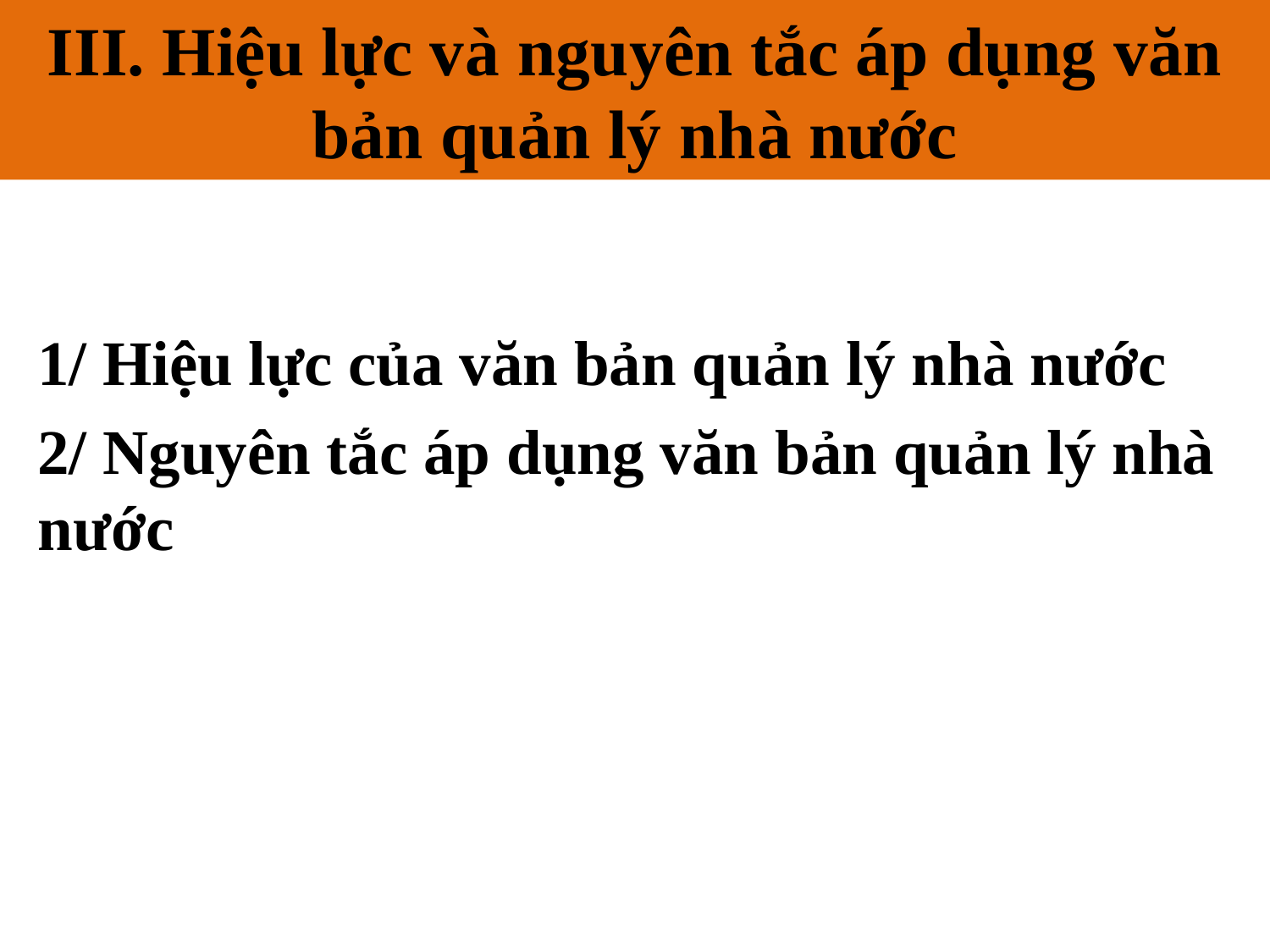

III. Hiệu lực và nguyên tắc áp dụng văn bản quản lý nhà nước
# III. Hiệu lực và nguyên tắc áp dụng văn bản quản lý nhà nước

1/ Hiệu lực của văn bản quản lý nhà nước
2/ Nguyên tắc áp dụng văn bản quản lý nhà nước